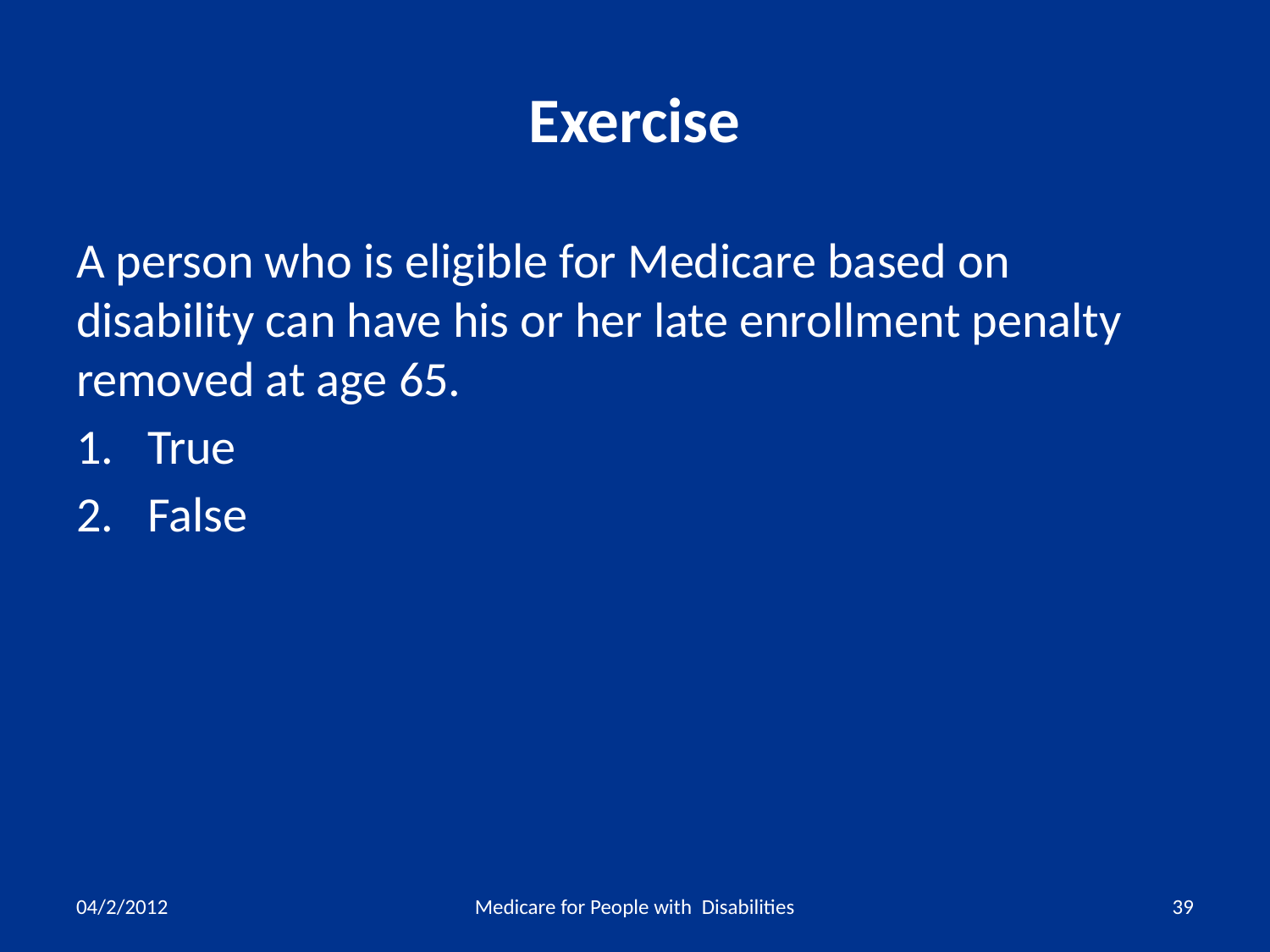

# Exercise
A person who is eligible for Medicare based on disability can have his or her late enrollment penalty removed at age 65.
True
False
04/2/2012
Medicare for People with  Disabilities
39